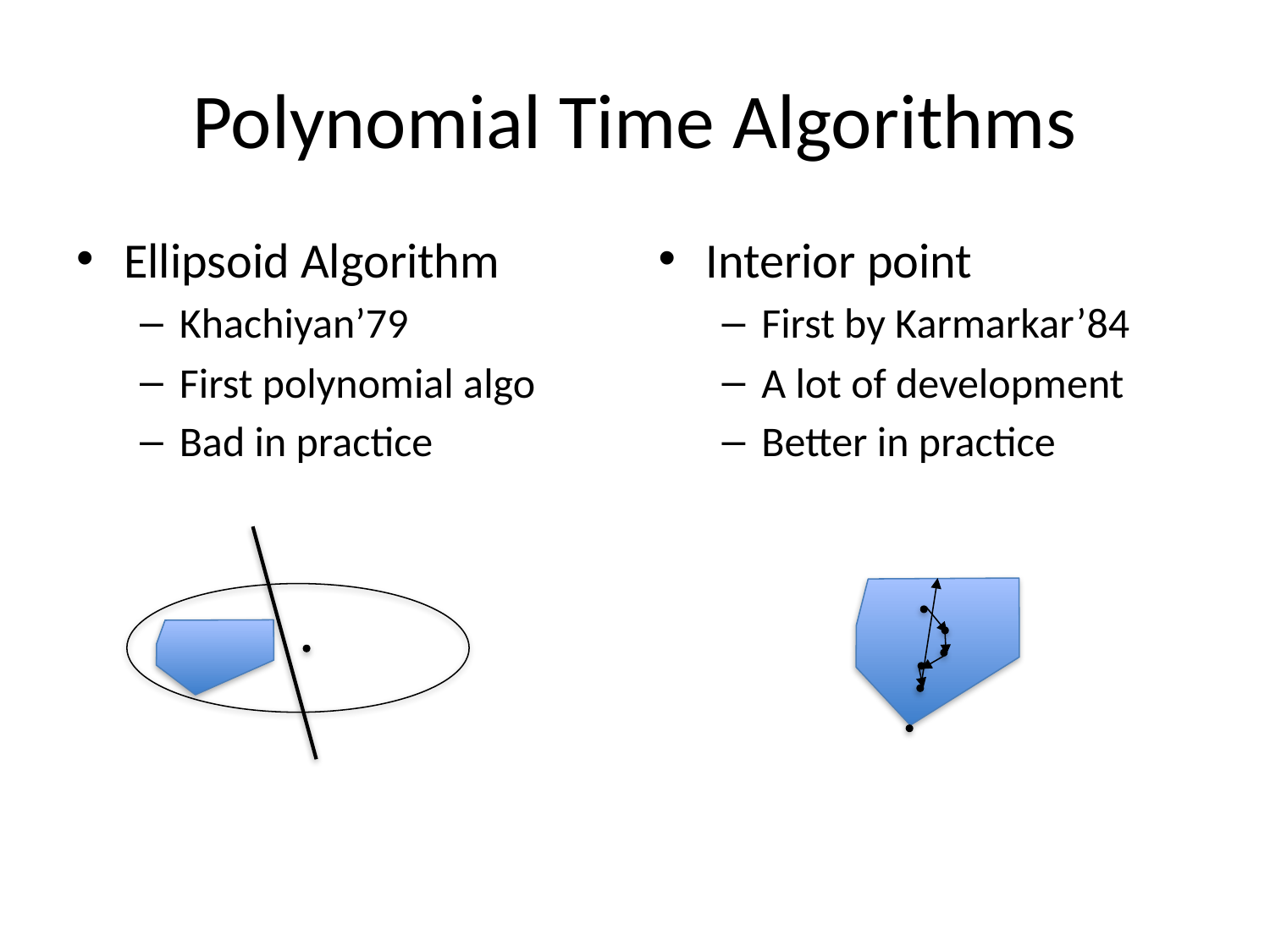

# Polynomial Time Algorithms
Ellipsoid Algorithm
Khachiyan’79
First polynomial algo
Bad in practice
Interior point
First by Karmarkar’84
A lot of development
Better in practice